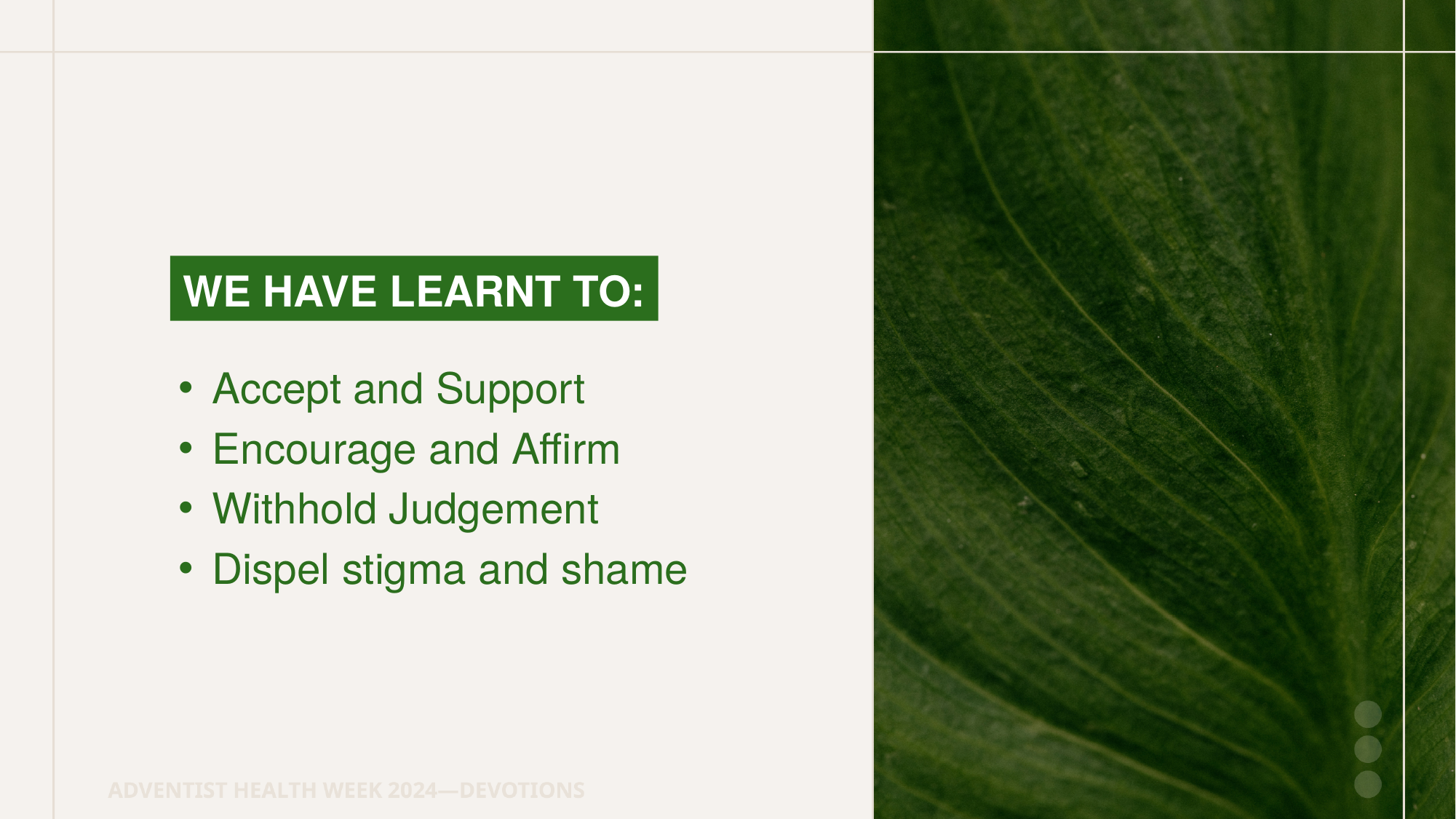

WE HAVE LEARNT TO:
Accept and Support
Encourage and Affirm
Withhold Judgement
Dispel stigma and shame